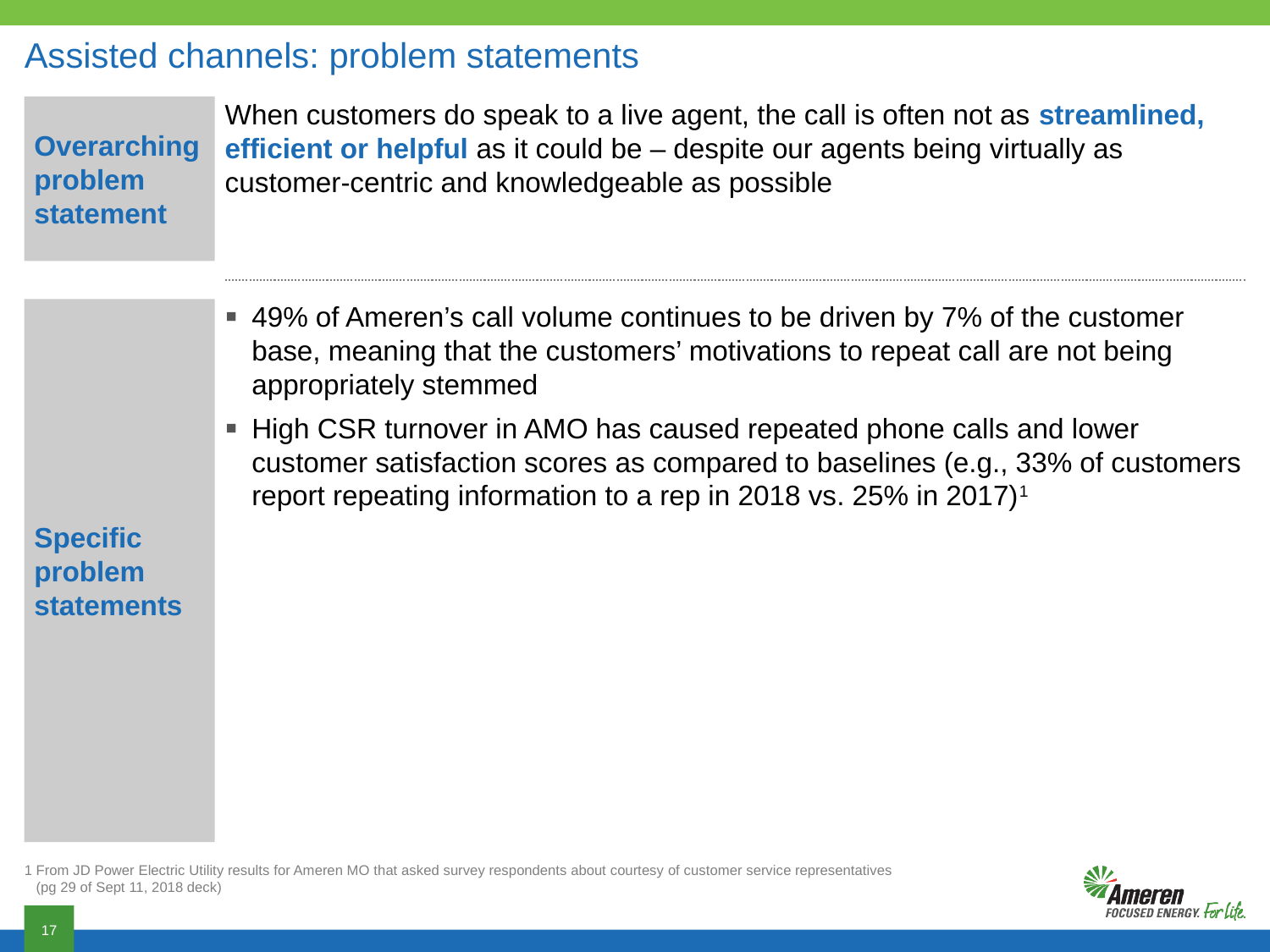

# Assisted channels: problem statements
Overarching
problem statement
When customers do speak to a live agent, the call is often not as streamlined, efficient or helpful as it could be – despite our agents being virtually as customer-centric and knowledgeable as possible
49% of Ameren’s call volume continues to be driven by 7% of the customer base, meaning that the customers’ motivations to repeat call are not being appropriately stemmed
High CSR turnover in AMO has caused repeated phone calls and lower customer satisfaction scores as compared to baselines (e.g., 33% of customers report repeating information to a rep in 2018 vs. 25% in 2017)1
Specific problem statements
1 From JD Power Electric Utility results for Ameren MO that asked survey respondents about courtesy of customer service representatives
(pg 29 of Sept 11, 2018 deck)